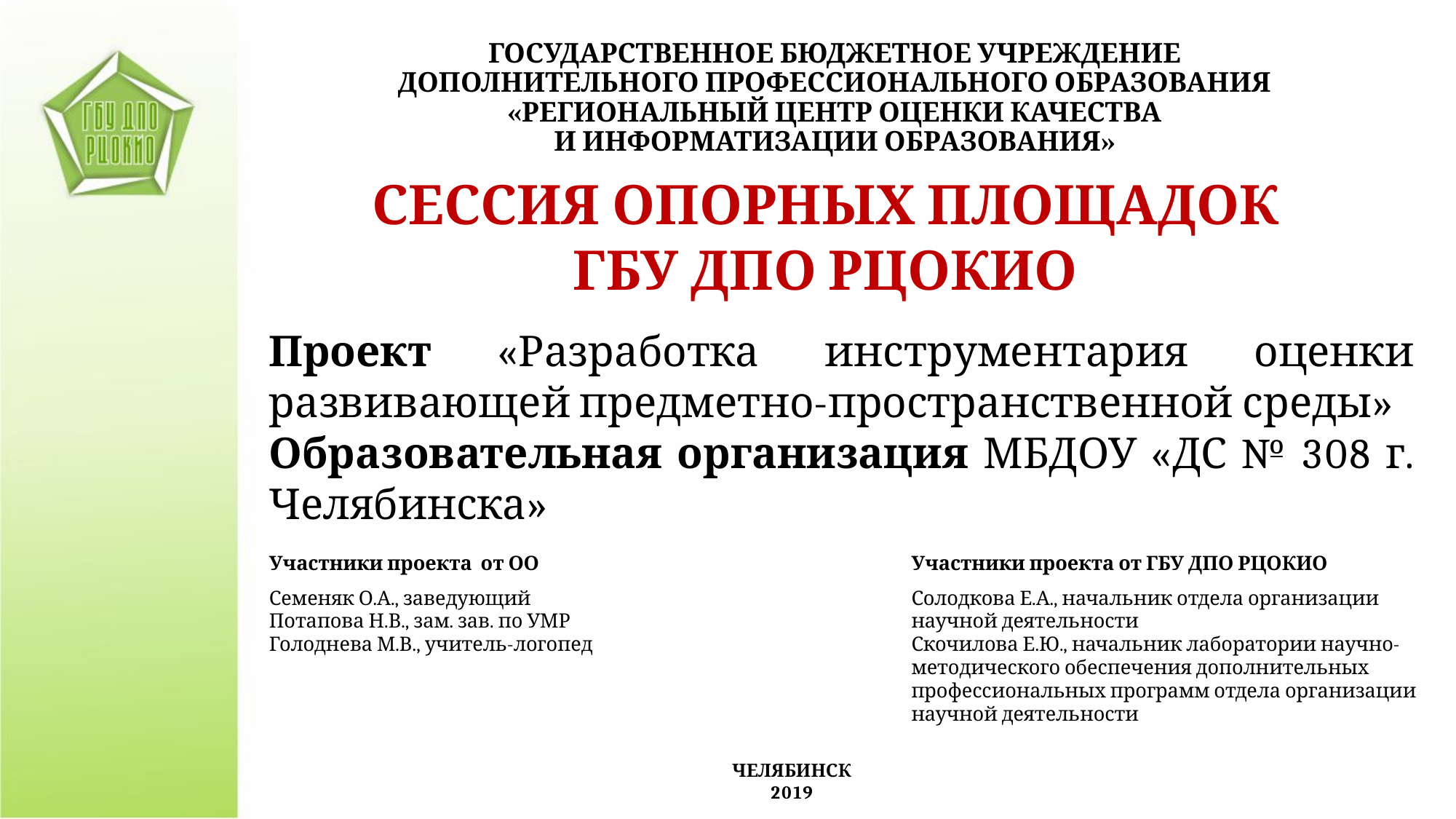

ГОСУДАРСТВЕННОЕ БЮДЖЕТНОЕ УЧРЕЖДЕНИЕ
ДОПОЛНИТЕЛЬНОГО ПРОФЕССИОНАЛЬНОГО ОБРАЗОВАНИЯ
«РЕГИОНАЛЬНЫЙ ЦЕНТР ОЦЕНКИ КАЧЕСТВА
И ИНФОРМАТИЗАЦИИ ОБРАЗОВАНИЯ»

СЕССИЯ ОПОРНЫХ ПЛОЩАДОК
ГБУ ДПО РЦОКИО
Проект «Разработка инструментария оценки развивающей предметно-пространственной среды»
Образовательная организация МБДОУ «ДС № 308 г. Челябинска»
| Участники проекта от ОО | Участники проекта от ГБУ ДПО РЦОКИО |
| --- | --- |
| Семеняк О.А., заведующий Потапова Н.В., зам. зав. по УМР Голоднева М.В., учитель-логопед | Солодкова Е.А., начальник отдела организации научной деятельности Скочилова Е.Ю., начальник лаборатории научно-методического обеспечения дополнительных профессиональных программ отдела организации научной деятельности |
ЧЕЛЯБИНСК
2019